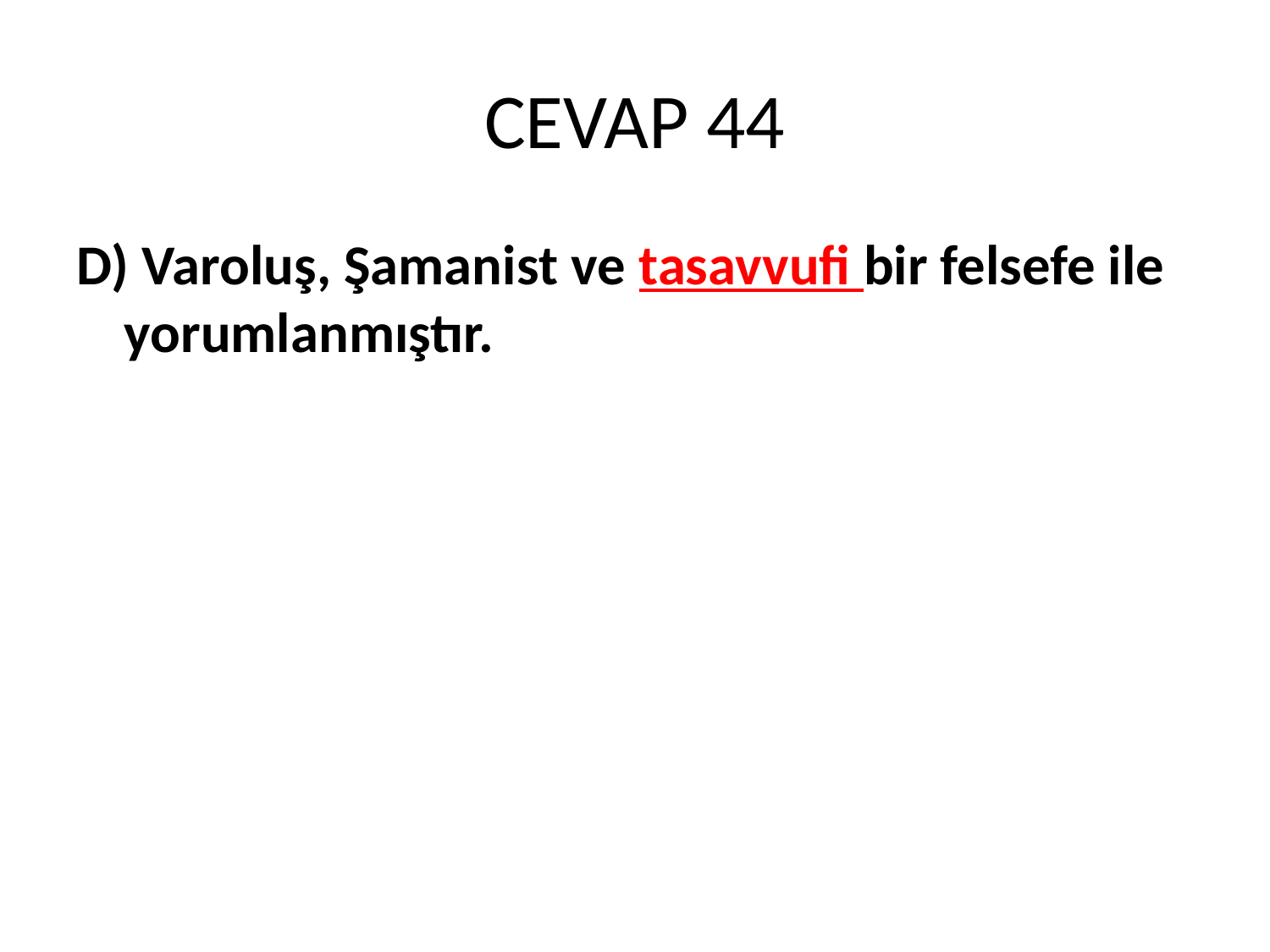

# CEVAP 44
D) Varoluş, Şamanist ve tasavvufi bir felsefe ile yorumlanmıştır.